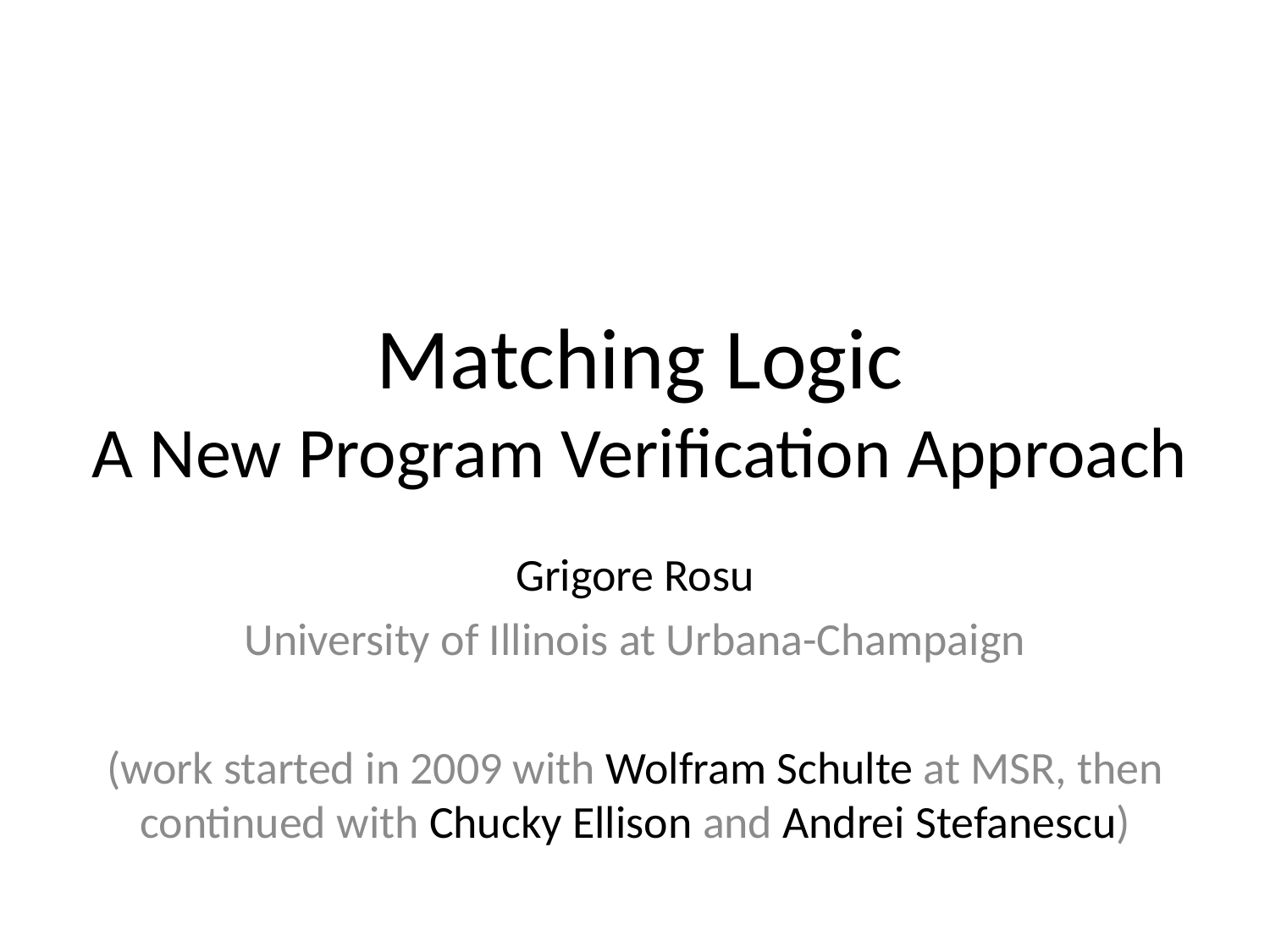

# Matching Logic A New Program Verification Approach
Grigore Rosu
University of Illinois at Urbana-Champaign

(work started in 2009 with Wolfram Schulte at MSR, then continued with Chucky Ellison and Andrei Stefanescu)